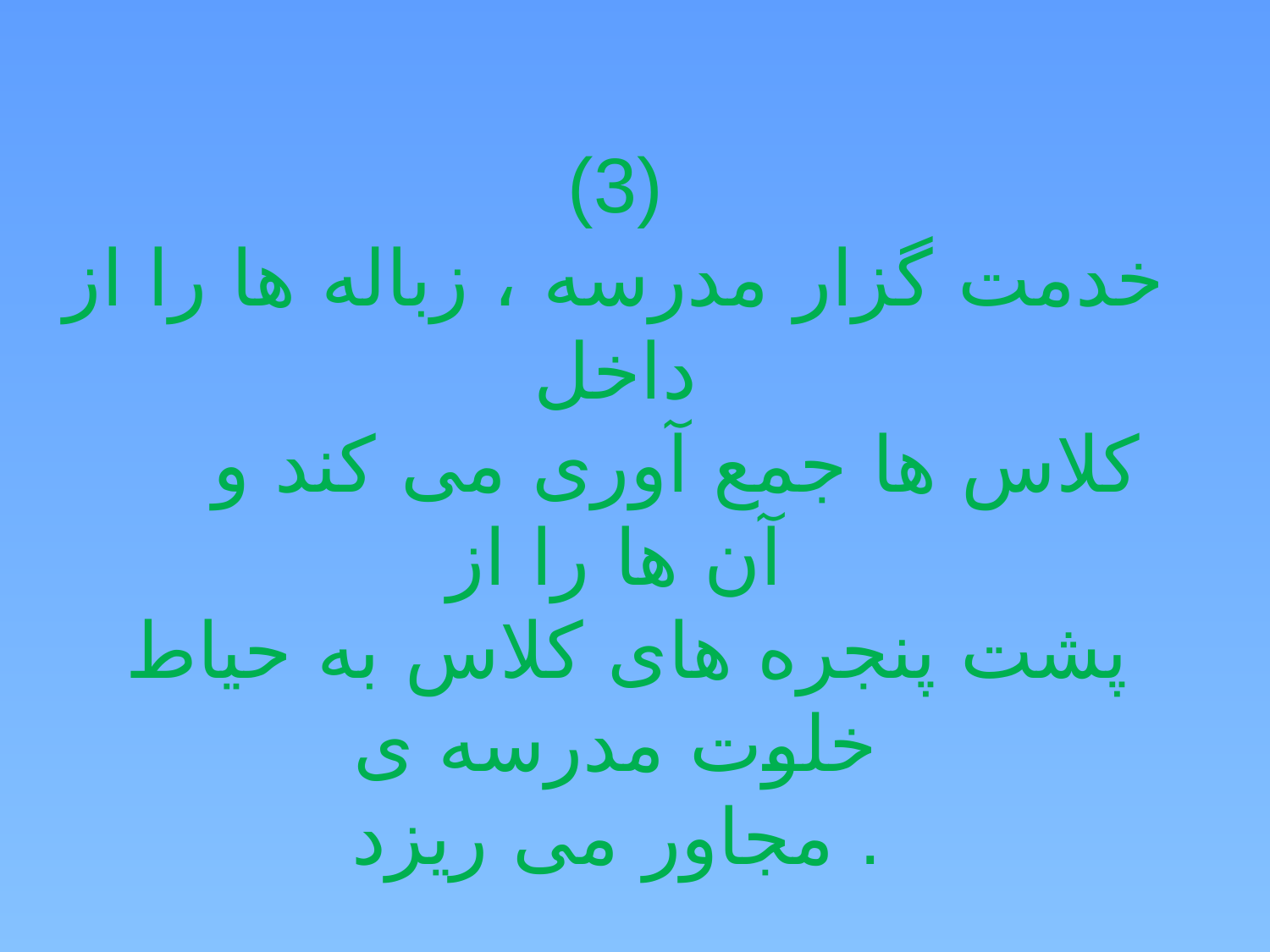

(3)
خدمت گزار مدرسه ، زباله ها را از داخل
     کلاس ها جمع آوری می کند و آن ها را از
 پشت پنجره های کلاس به حیاط خلوت مدرسه ی
 مجاور می ریزد .

آیا توانسته است مشکل بهداشت مدرسه را حل
 کند ؟